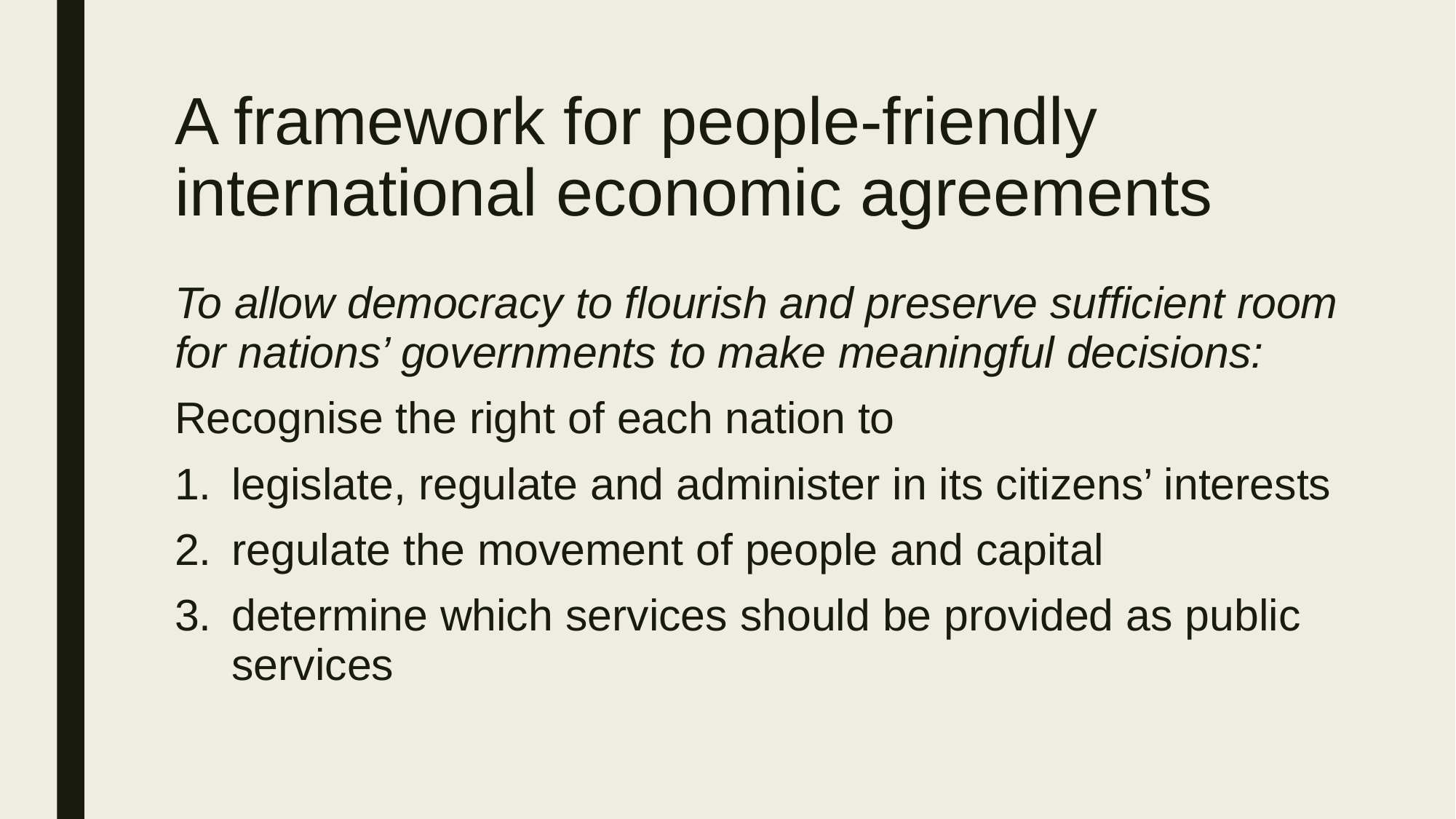

# A framework for people-friendly international economic agreements
To allow democracy to flourish and preserve sufficient room for nations’ governments to make meaningful decisions:
Recognise the right of each nation to
legislate, regulate and administer in its citizens’ interests
regulate the movement of people and capital
determine which services should be provided as public services